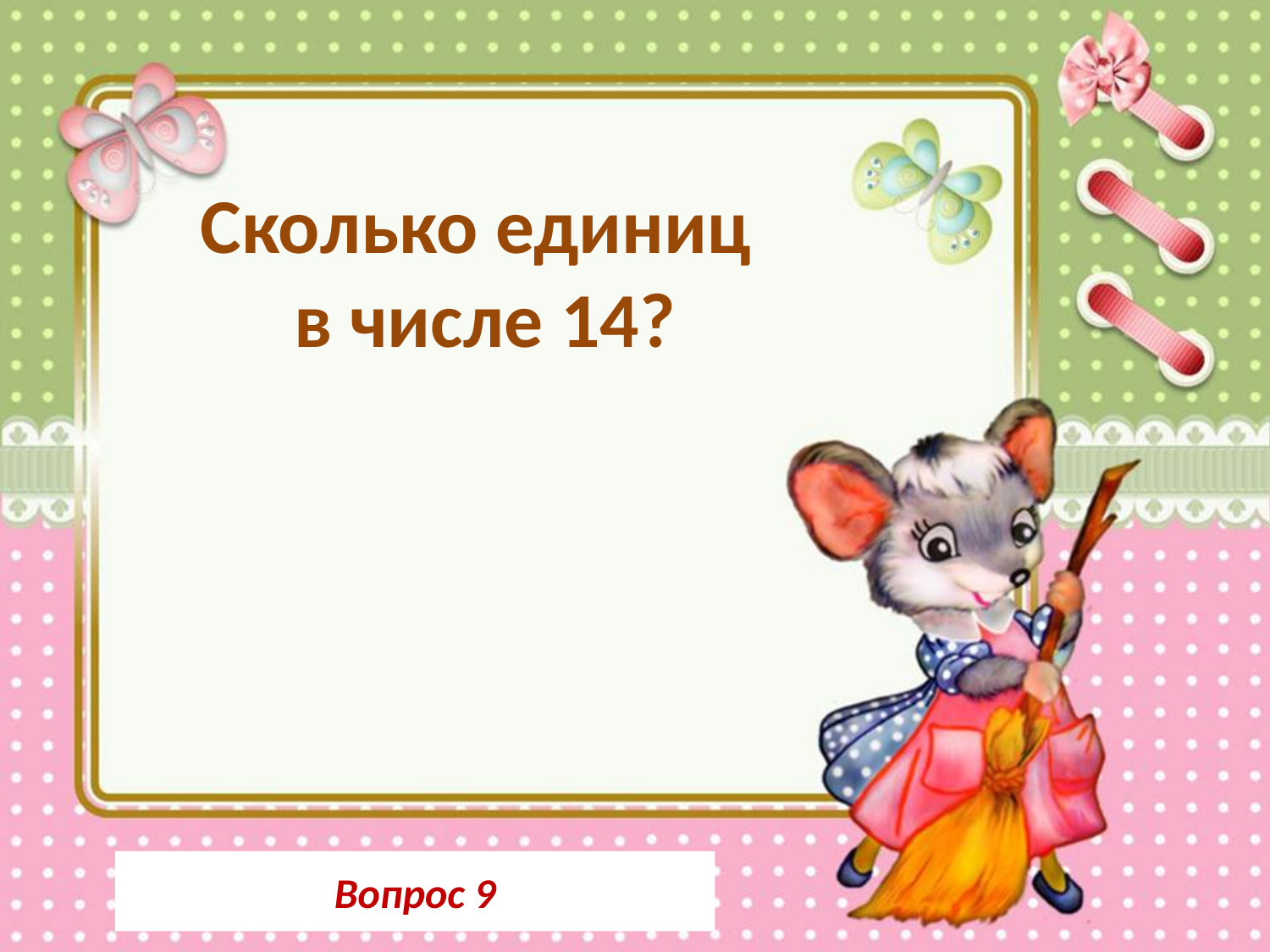

Сколько единиц
в числе 14?

Вопрос 9